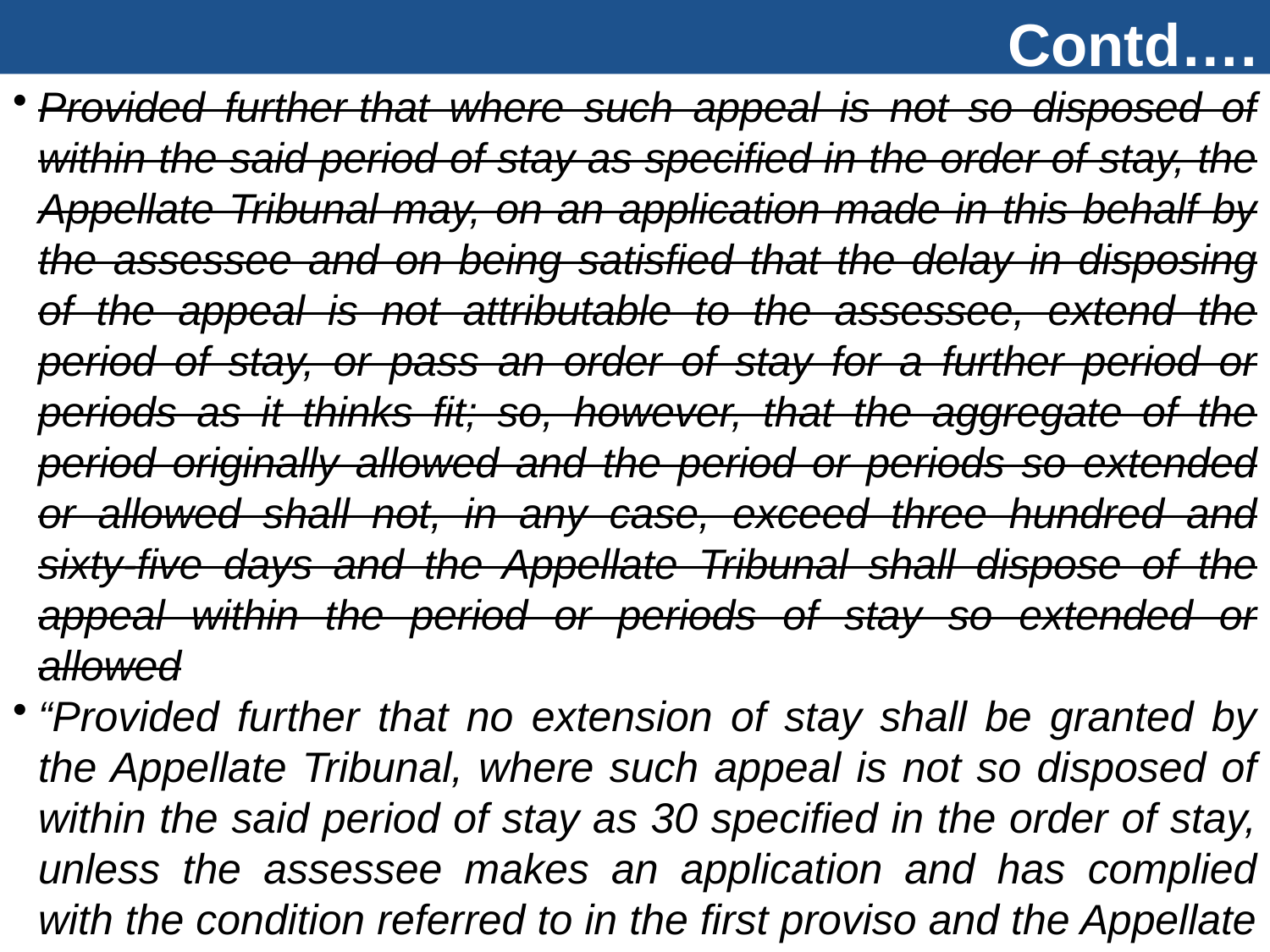

# Contd….
Provided further that where such appeal is not so disposed of within the said period of stay as specified in the order of stay, the Appellate Tribunal may, on an application made in this behalf by the assessee and on being satisfied that the delay in disposing of the appeal is not attributable to the assessee, extend the period of stay, or pass an order of stay for a further period or periods as it thinks fit; so, however, that the aggregate of the period originally allowed and the period or periods so extended or allowed shall not, in any case, exceed three hundred and sixty-five days and the Appellate Tribunal shall dispose of the appeal within the period or periods of stay so extended or allowed
“Provided further that no extension of stay shall be granted by the Appellate Tribunal, where such appeal is not so disposed of within the said period of stay as 30 specified in the order of stay, unless the assessee makes an application and has complied with the condition referred to in the first proviso and the Appellate Tribunal is satisfied that the delay in disposing of the appeal is not attributable to the assessee, so however, that the aggregate of the period of stay originally allowed and the period of stay so extended shall not exceed three hundred and sixty-five days and the Appellate Tribunal shall dispose of the appeal within the period or periods of stay so extended or allowed:”.

137